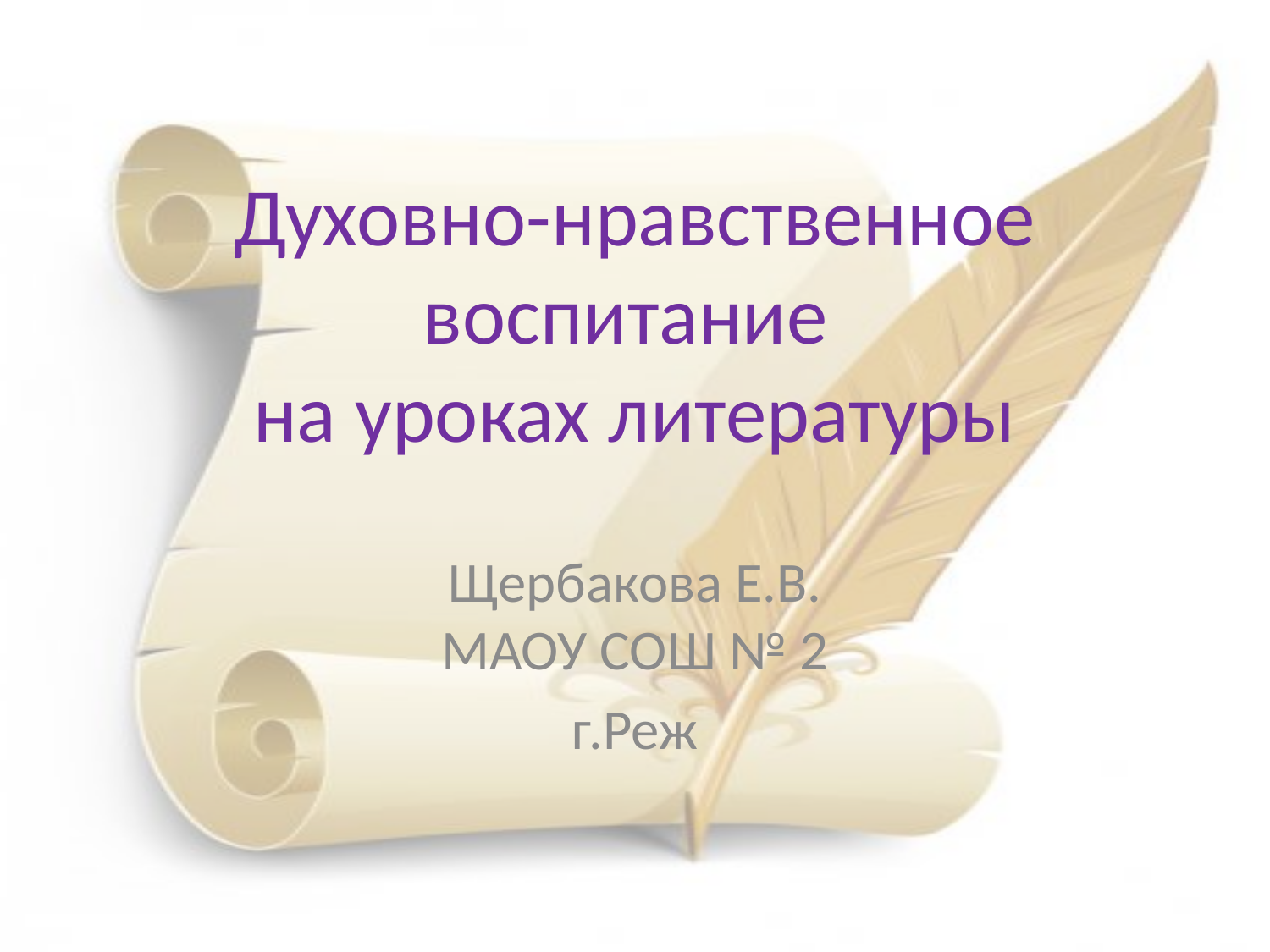

# Духовно-нравственное воспитание на уроках литературы
Щербакова Е.В.
МАОУ СОШ № 2
г.Реж